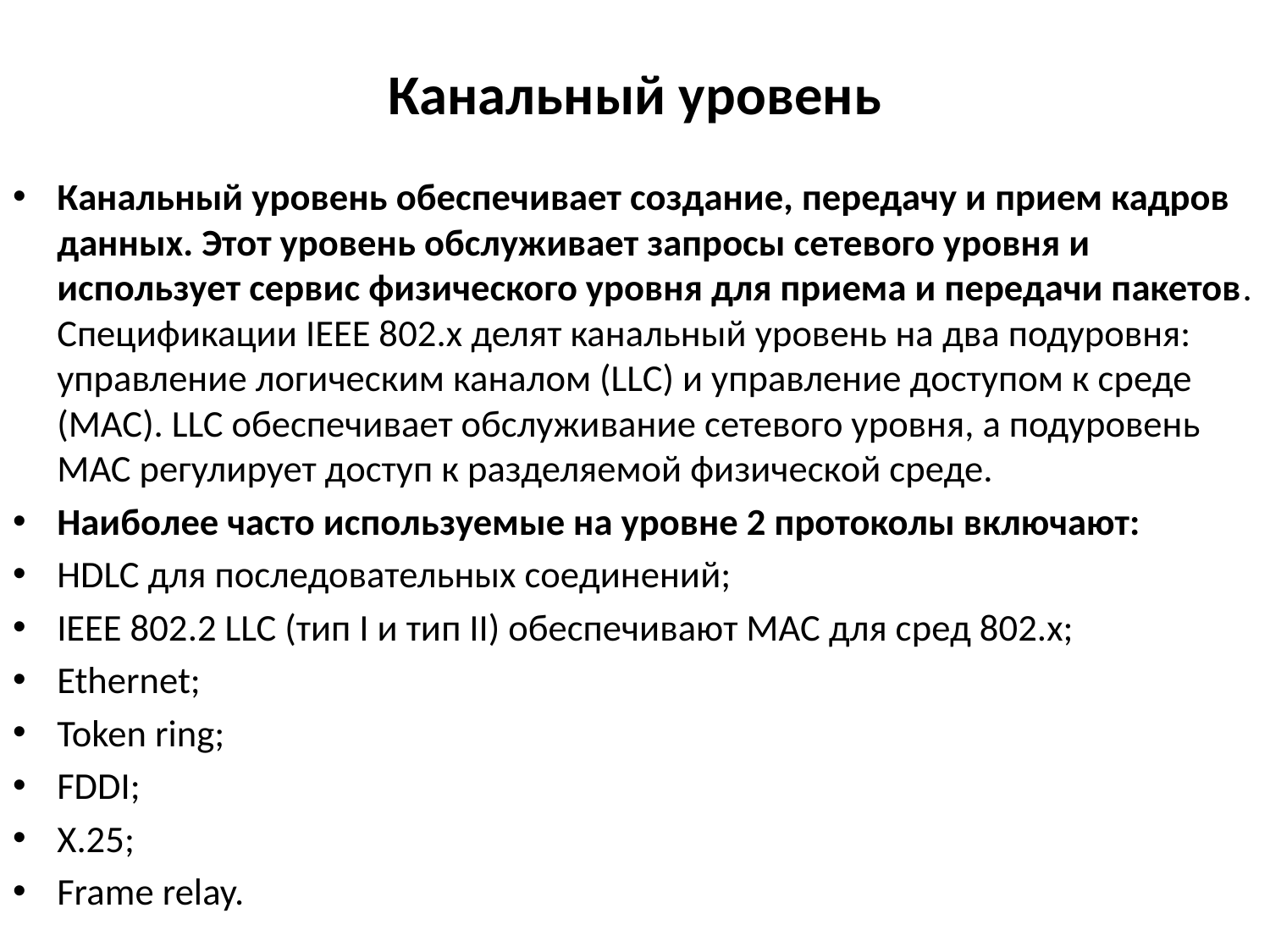

# Канальный уровень
Канальный уровень обеспечивает создание, передачу и прием кадров данных. Этот уровень обслуживает запросы сетевого уровня и использует сервис физического уровня для приема и передачи пакетов. Спецификации IEEE 802.x делят канальный уровень на два подуровня: управление логическим каналом (LLC) и управление доступом к среде (MAC). LLC обеспечивает обслуживание сетевого уровня, а подуровень MAC регулирует доступ к разделяемой физической среде.
Наиболее часто используемые на уровне 2 протоколы включают:
HDLC для последовательных соединений;
IEEE 802.2 LLC (тип I и тип II) обеспечивают MAC для сред 802.x;
Ethernet;
Token ring;
FDDI;
X.25;
Frame relay.